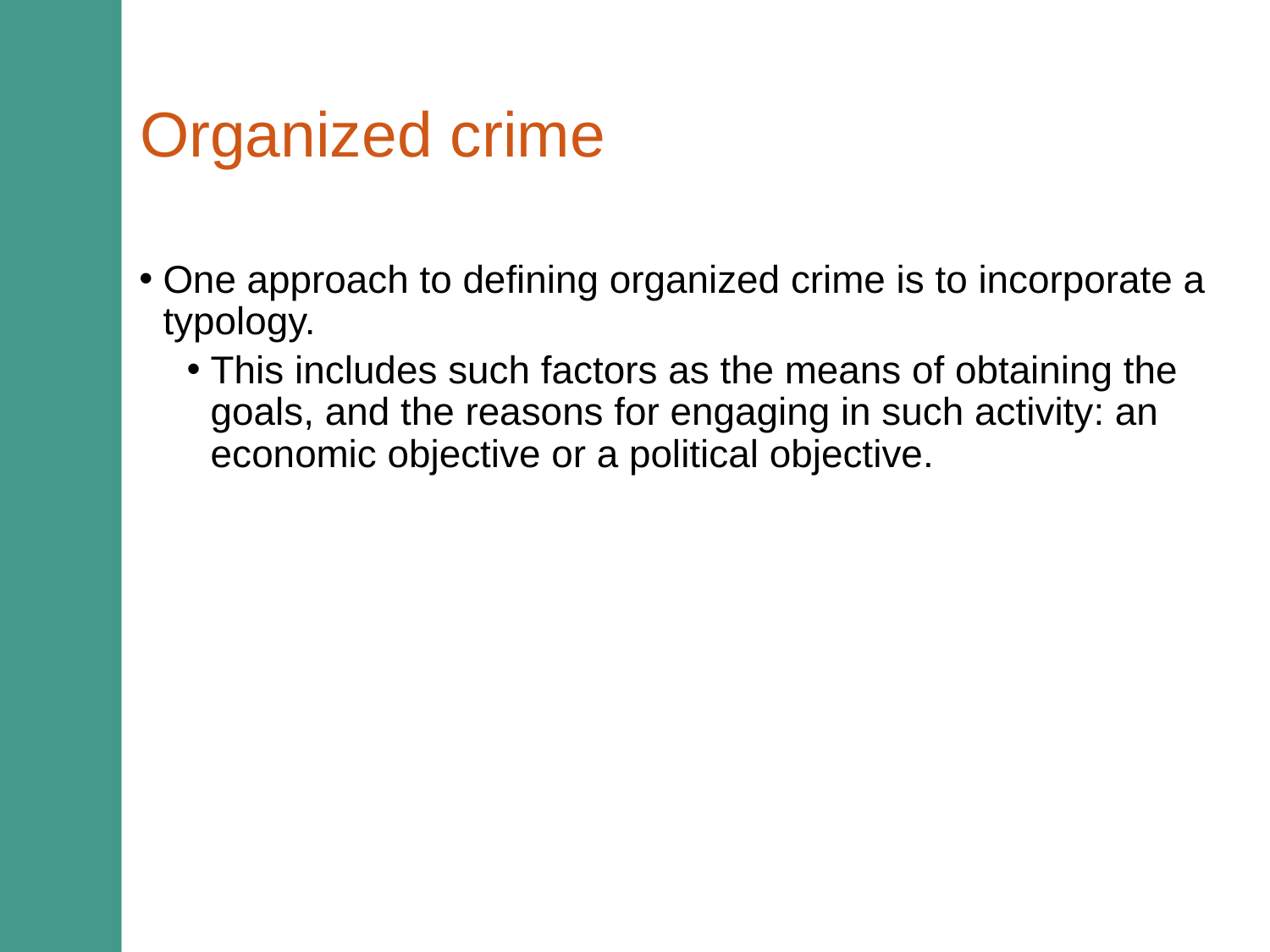

# Organized crime
One approach to defining organized crime is to incorporate a typology.
This includes such factors as the means of obtaining the goals, and the reasons for engaging in such activity: an economic objective or a political objective.